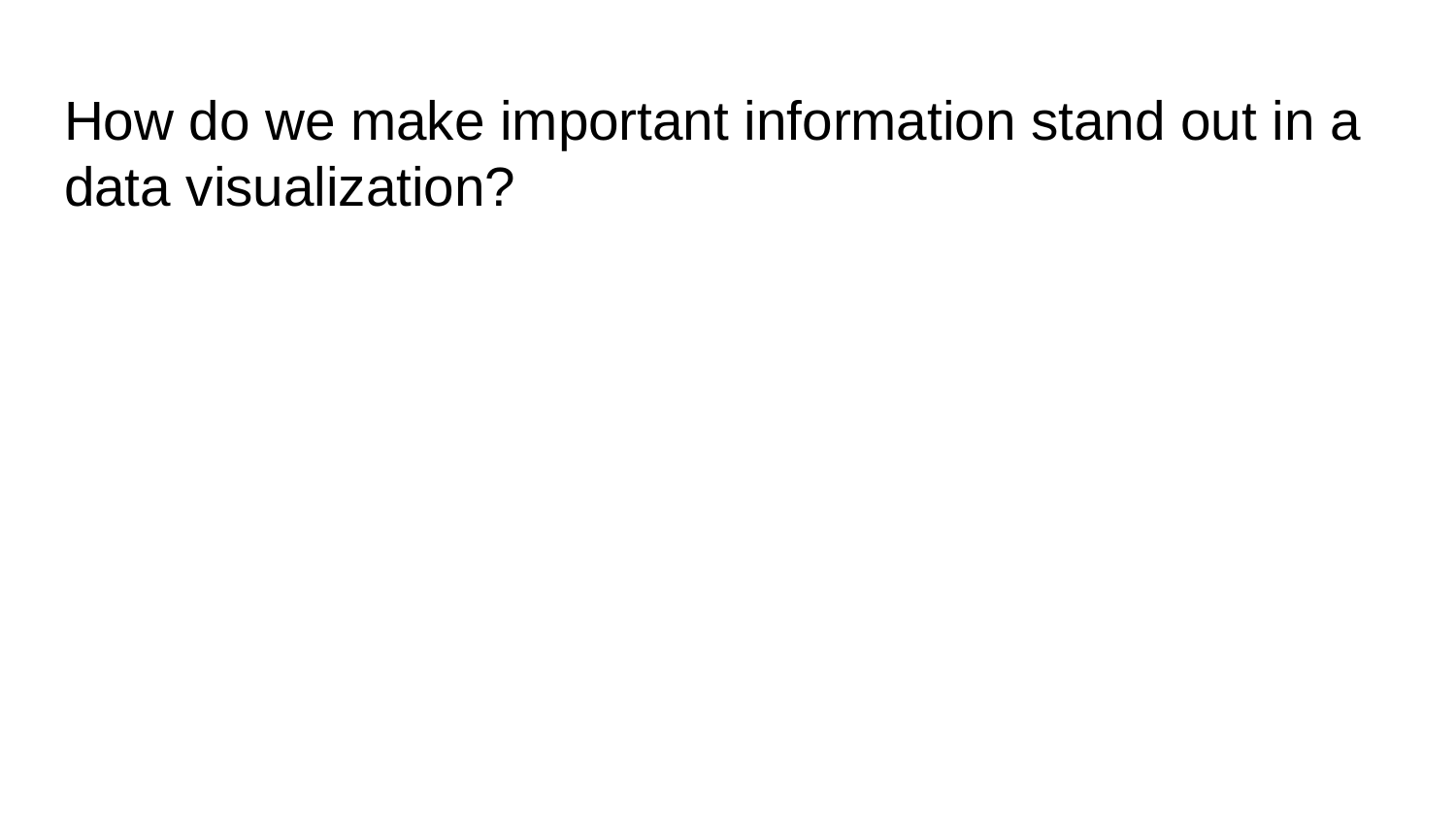

# How do we make important information stand out in a data visualization?